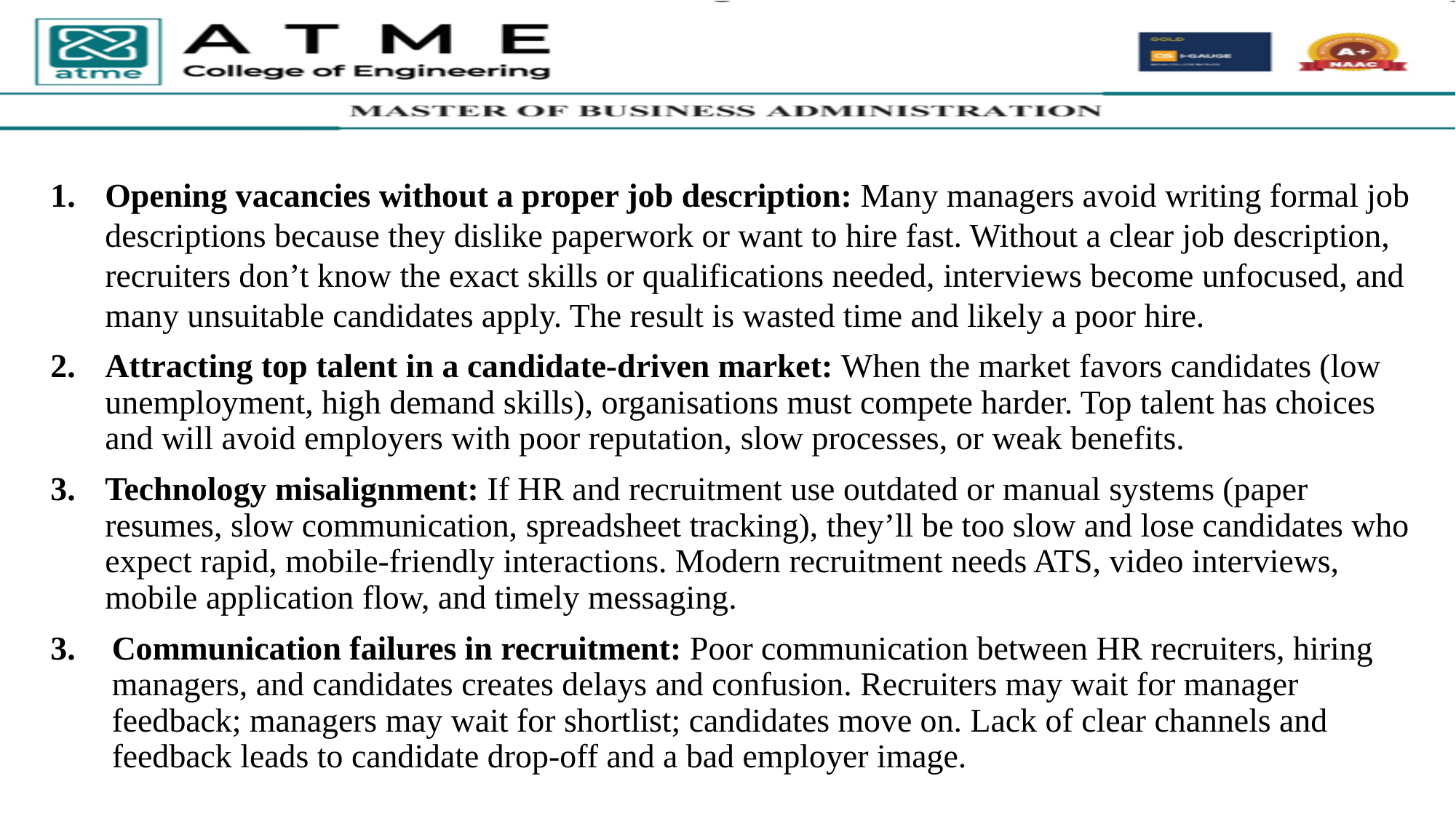

Opening vacancies without a proper job description: Many managers avoid writing formal job descriptions because they dislike paperwork or want to hire fast. Without a clear job description, recruiters don’t know the exact skills or qualifications needed, interviews become unfocused, and many unsuitable candidates apply. The result is wasted time and likely a poor hire.
Attracting top talent in a candidate-driven market: When the market favors candidates (low unemployment, high demand skills), organisations must compete harder. Top talent has choices and will avoid employers with poor reputation, slow processes, or weak benefits.
Technology misalignment: If HR and recruitment use outdated or manual systems (paper resumes, slow communication, spreadsheet tracking), they’ll be too slow and lose candidates who expect rapid, mobile-friendly interactions. Modern recruitment needs ATS, video interviews, mobile application flow, and timely messaging.
Communication failures in recruitment: Poor communication between HR recruiters, hiring managers, and candidates creates delays and confusion. Recruiters may wait for manager feedback; managers may wait for shortlist; candidates move on. Lack of clear channels and feedback leads to candidate drop-off and a bad employer image.